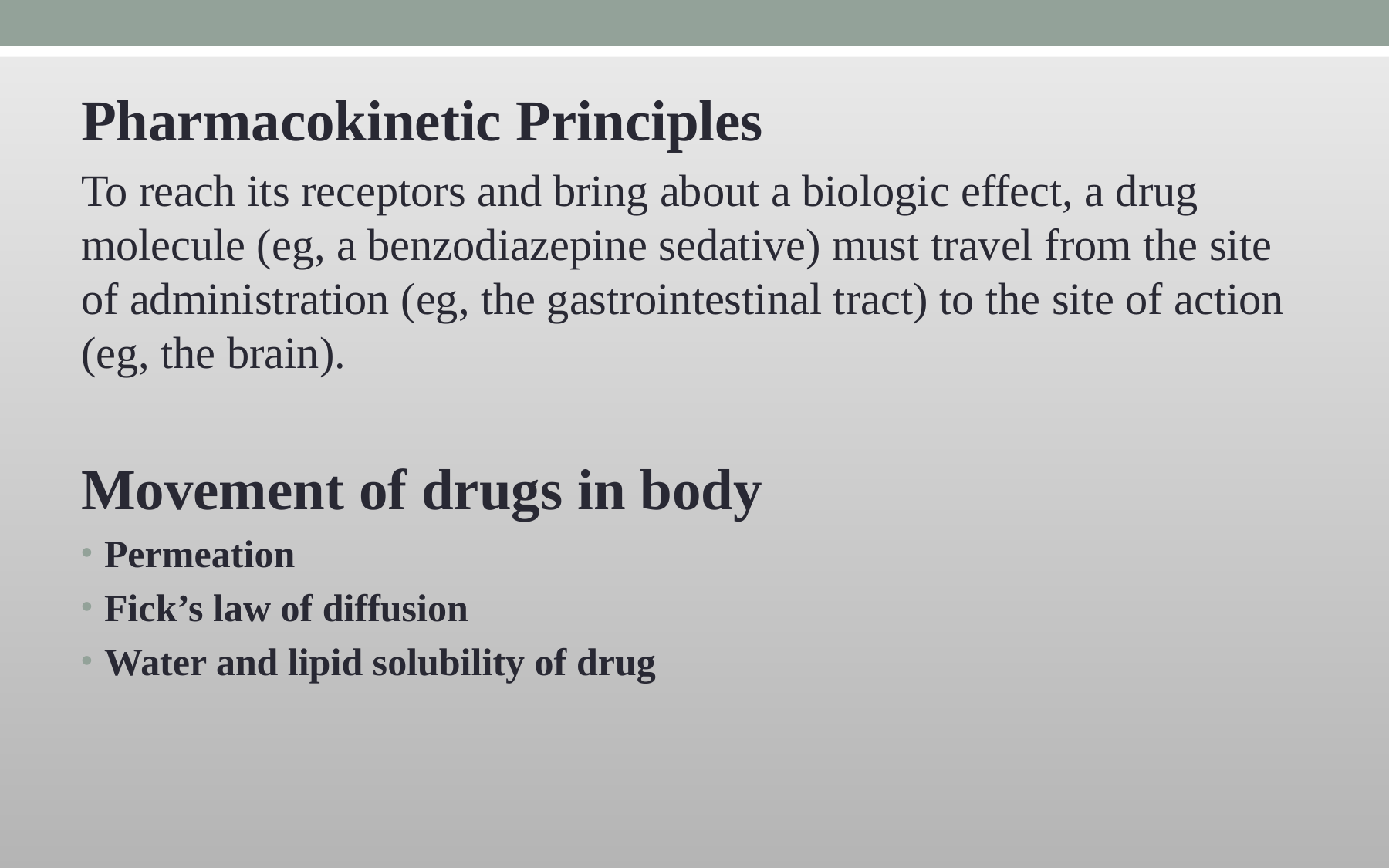

Pharmacokinetic Principles
To reach its receptors and bring about a biologic effect, a drug molecule (eg, a benzodiazepine sedative) must travel from the site of administration (eg, the gastrointestinal tract) to the site of action (eg, the brain).

Movement of drugs in body
Permeation
Fick’s law of diffusion
Water and lipid solubility of drug